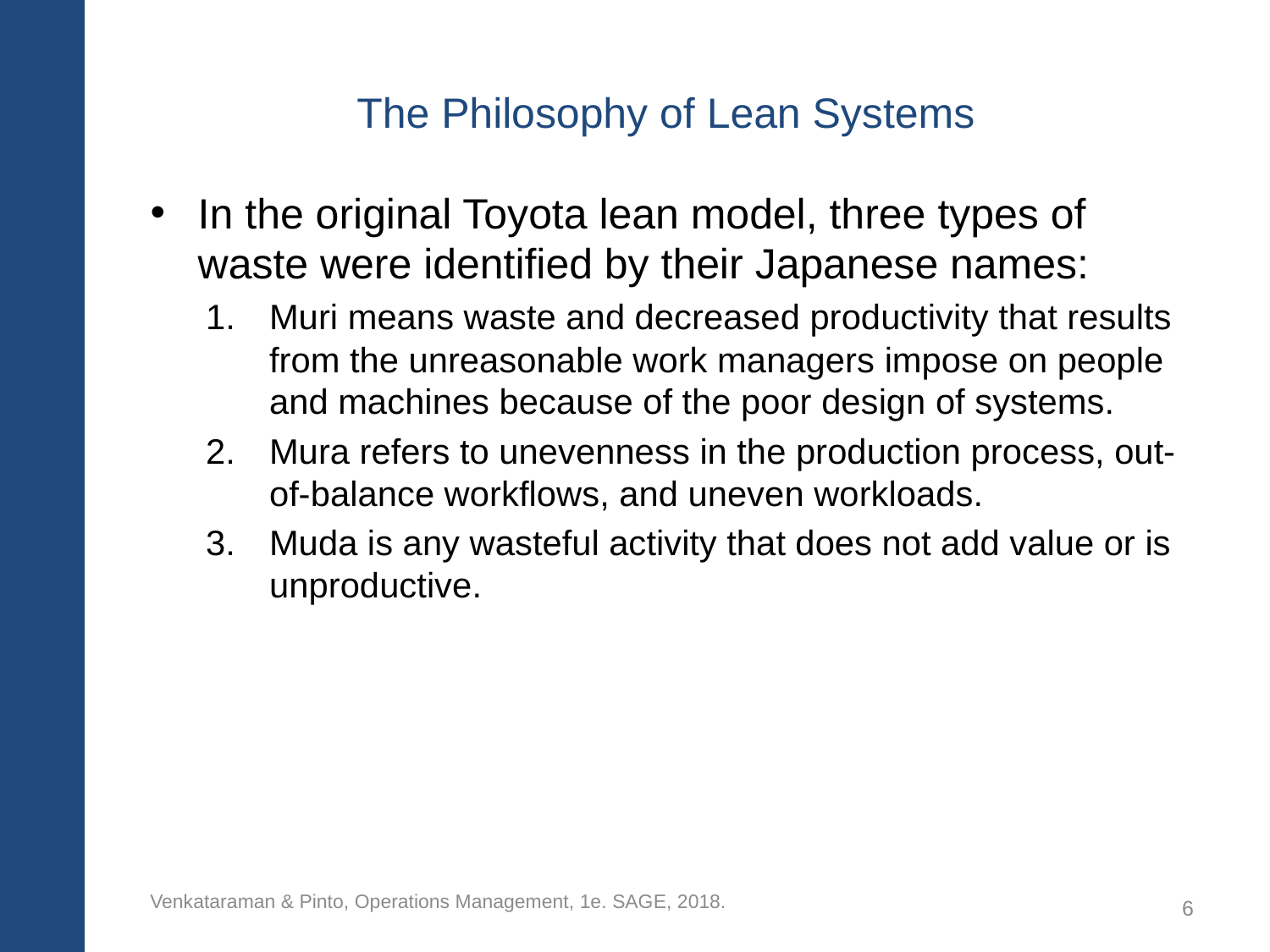

# The Philosophy of Lean Systems
In the original Toyota lean model, three types of waste were identified by their Japanese names:
Muri means waste and decreased productivity that results from the unreasonable work managers impose on people and machines because of the poor design of systems.
Mura refers to unevenness in the production process, out-of-balance workflows, and uneven workloads.
Muda is any wasteful activity that does not add value or is unproductive.
Venkataraman & Pinto, Operations Management, 1e. SAGE, 2018.
6